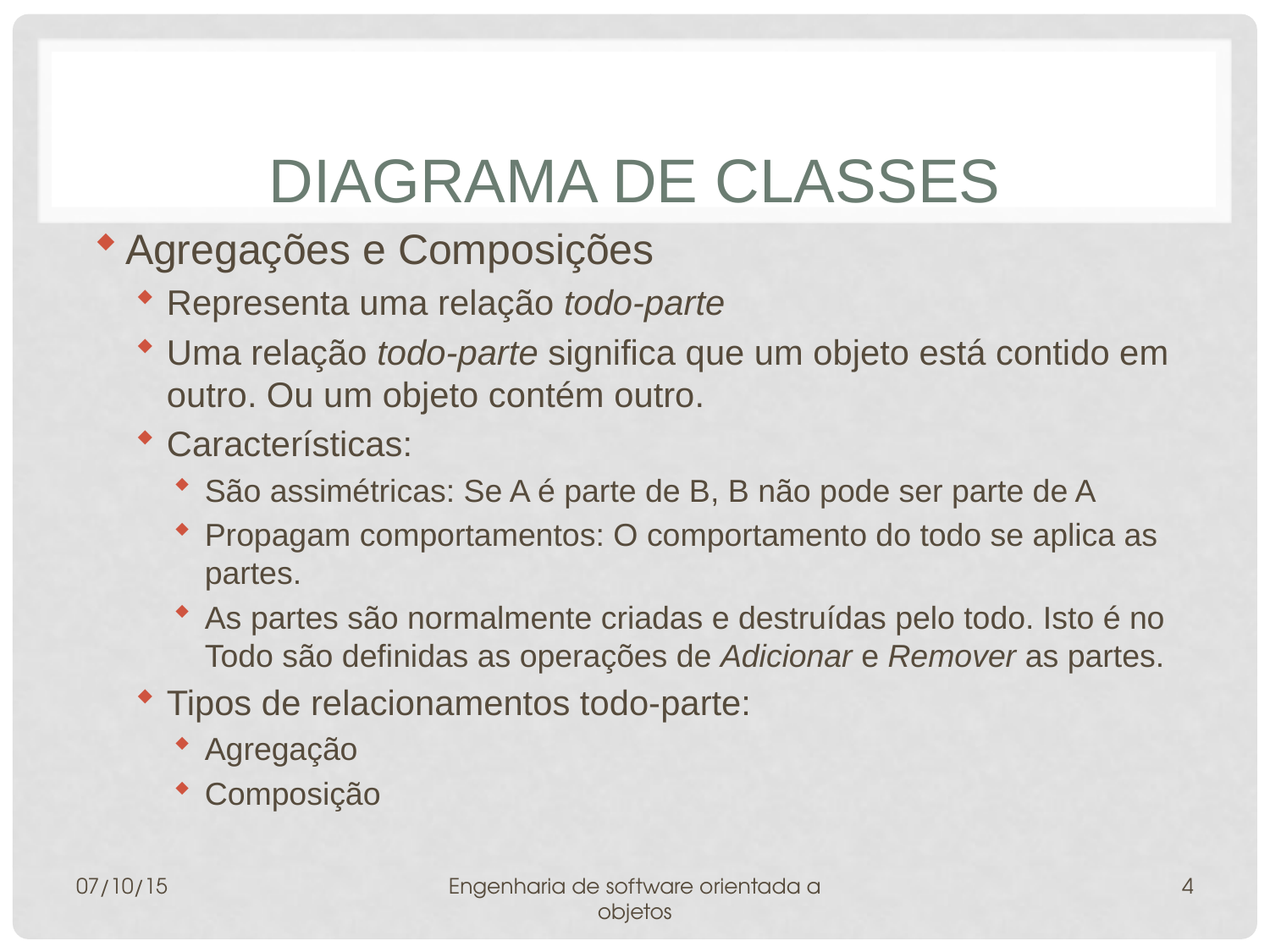

# Diagrama de Classes
Agregações e Composições
Representa uma relação todo-parte
Uma relação todo-parte significa que um objeto está contido em outro. Ou um objeto contém outro.
Características:
São assimétricas: Se A é parte de B, B não pode ser parte de A
Propagam comportamentos: O comportamento do todo se aplica as partes.
As partes são normalmente criadas e destruídas pelo todo. Isto é no Todo são definidas as operações de Adicionar e Remover as partes.
Tipos de relacionamentos todo-parte:
Agregação
Composição
07/10/15
Engenharia de software orientada a objetos
4